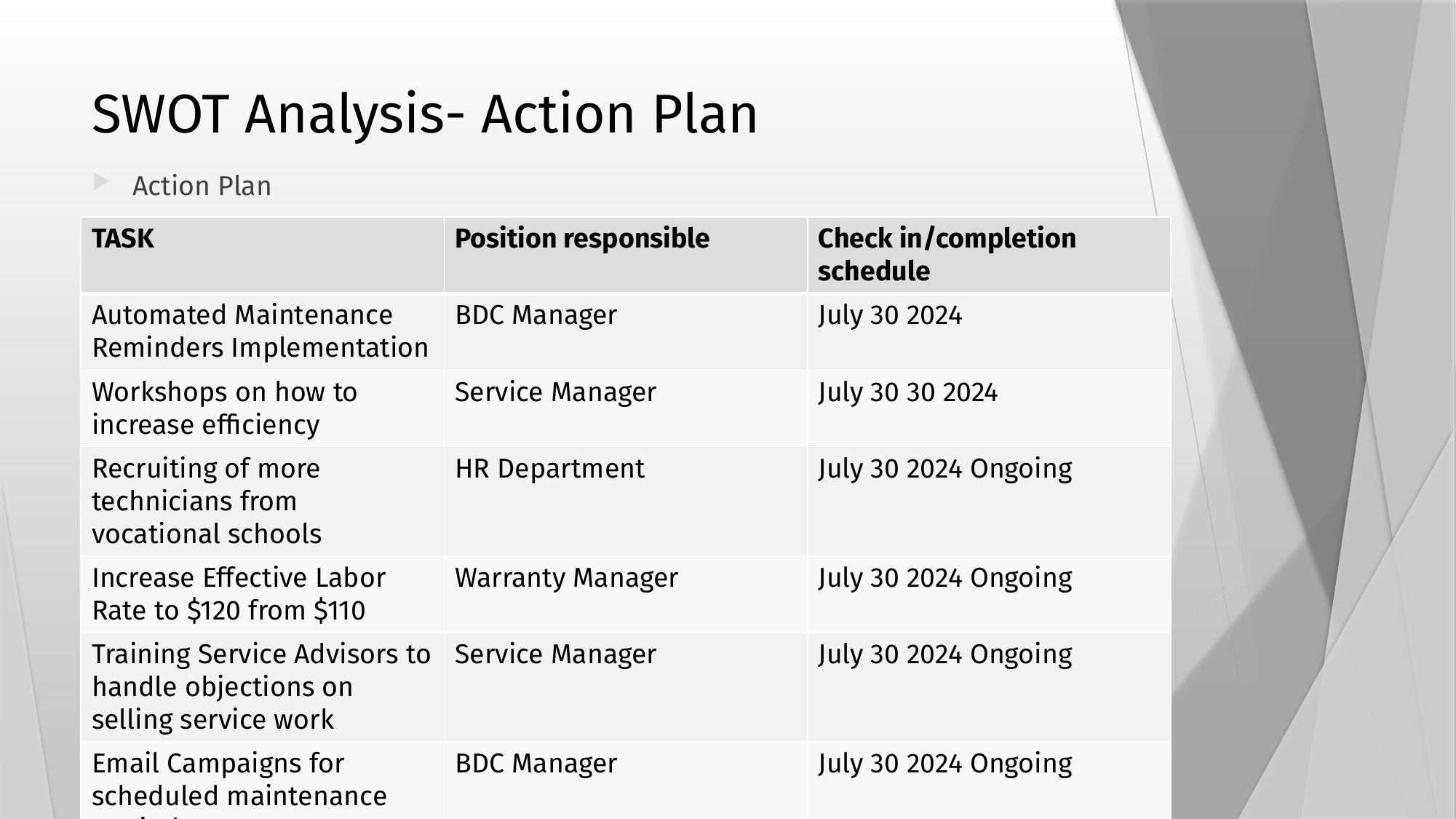

# SWOT Analysis- Action Plan
Action Plan

| TASK | Position responsible | Check in/completion schedule |
| --- | --- | --- |
| Automated Maintenance Reminders Implementation | BDC Manager | July 30 2024 |
| Workshops on how to increase efficiency | Service Manager | July 30 30 2024 |
| Recruiting of more technicians from vocational schools | HR Department | July 30 2024 Ongoing |
| Increase Effective Labor Rate to $120 from $110 | Warranty Manager | July 30 2024 Ongoing |
| Training Service Advisors to handle objections on selling service work | Service Manager | July 30 2024 Ongoing |
| Email Campaigns for scheduled maintenance reminders | BDC Manager | July 30 2024 Ongoing |
| Analyze and Monitor Performance Metrics | Operation/Service Manger | July 30 2024 Ongoing |